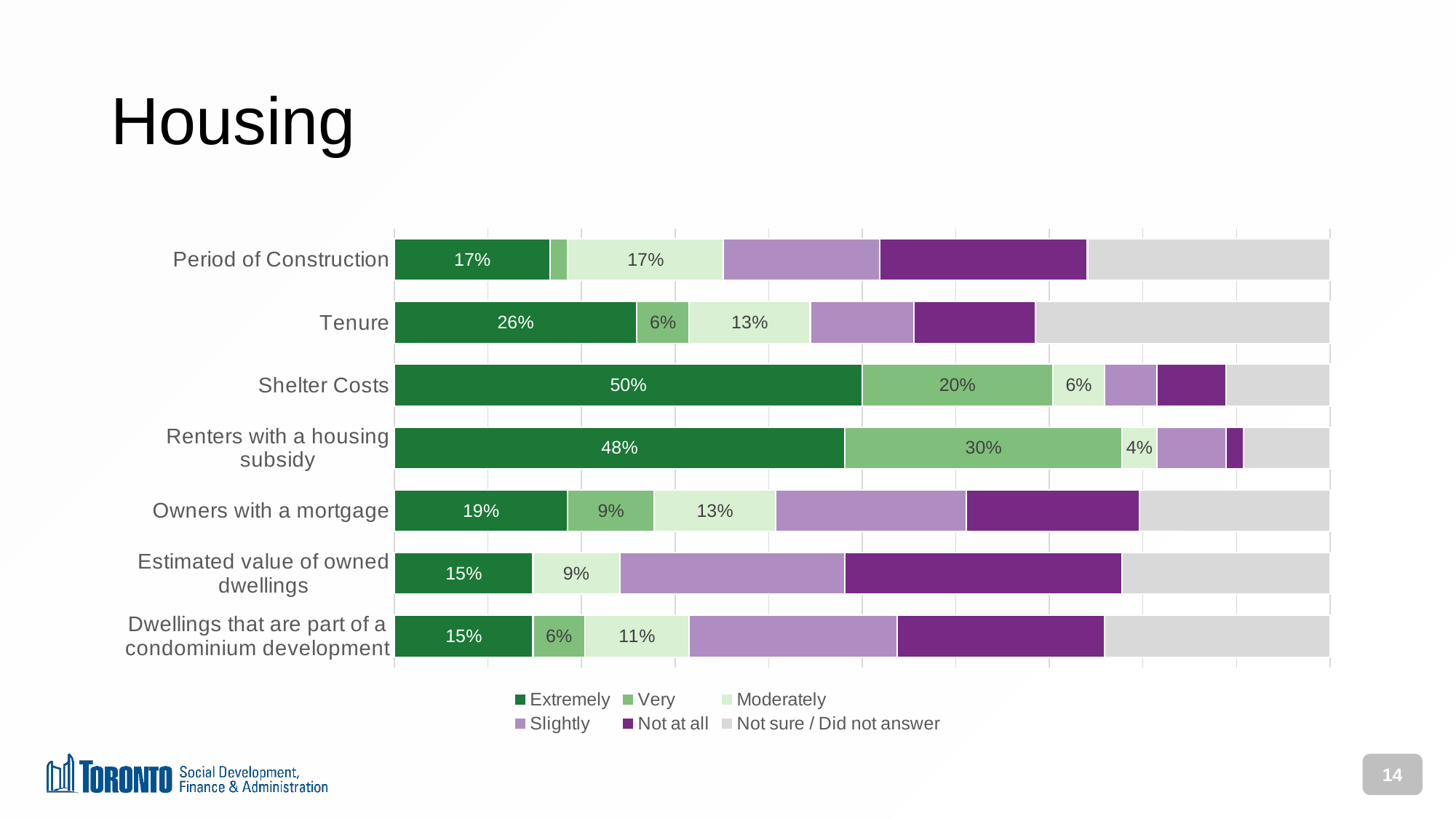

# Housing

### Chart

| Category | Extremely | Very | Moderately | Slightly | Not at all | Not sure / Did not answer |
|---|---|---|---|---|---|---|
| Period of Construction | 9.0 | 1.0 | 9.0 | 9.0 | 12.0 | 14.0 |
| Tenure | 14.0 | 3.0 | 7.0 | 6.0 | 7.0 | 17.0 |
| Shelter Costs | 27.0 | 11.0 | 3.0 | 3.0 | 4.0 | 6.0 |
| Renters with a housing subsidy | 26.0 | 16.0 | 2.0 | 4.0 | 1.0 | 5.0 |
| Owners with a mortgage | 10.0 | 5.0 | 7.0 | 11.0 | 10.0 | 11.0 |
| Estimated value of owned dwellings | 8.0 | 0.0 | 5.0 | 13.0 | 16.0 | 12.0 |
| Dwellings that are part of a condominium development | 8.0 | 3.0 | 6.0 | 12.0 | 12.0 | 13.0 |
14